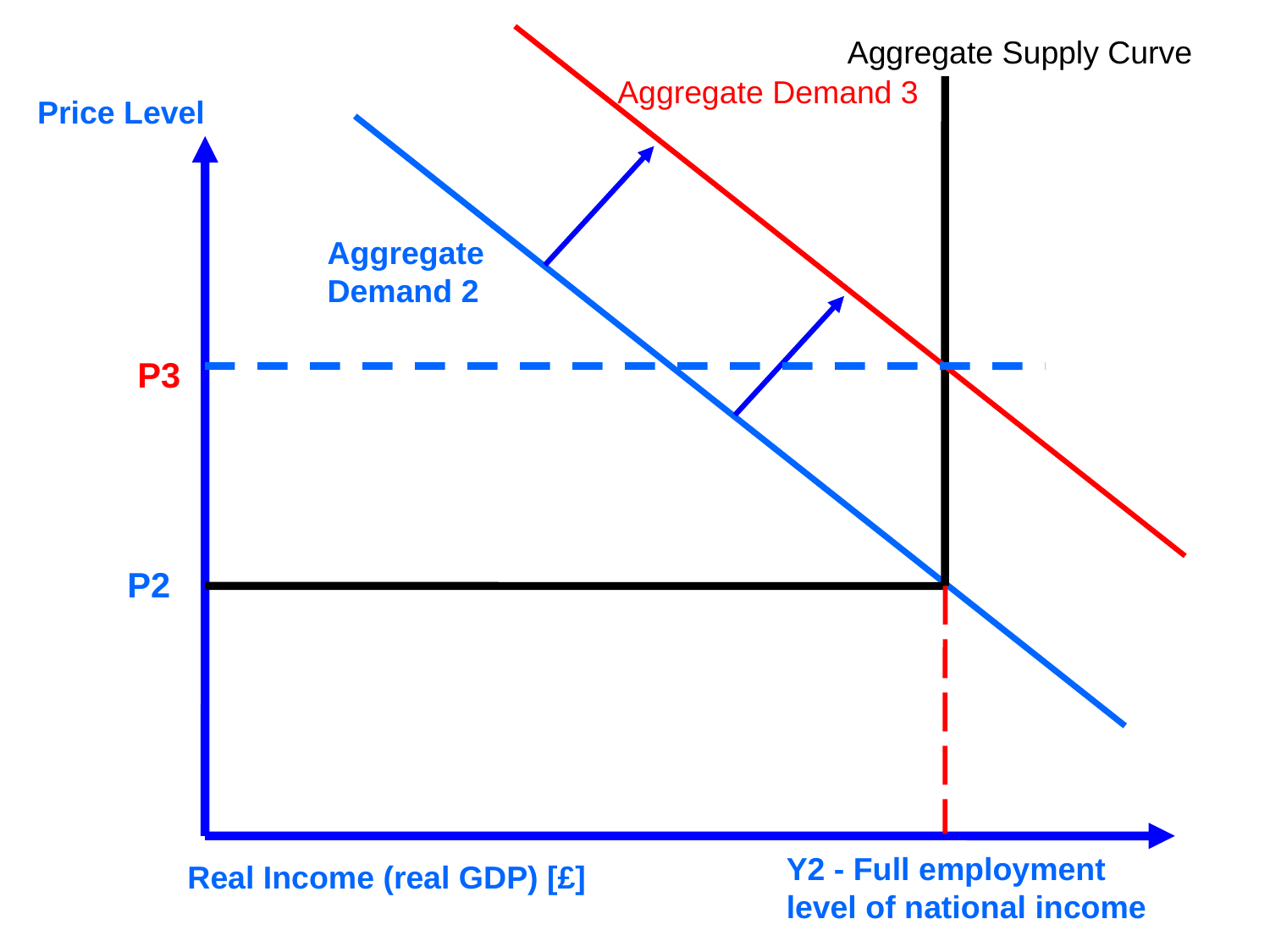

Aggregate Supply Curve
Aggregate Demand 3

Price Level

Aggregate Demand 2
P3

P2

Y2 - Full employment level of national income
Real Income (real GDP) [£]